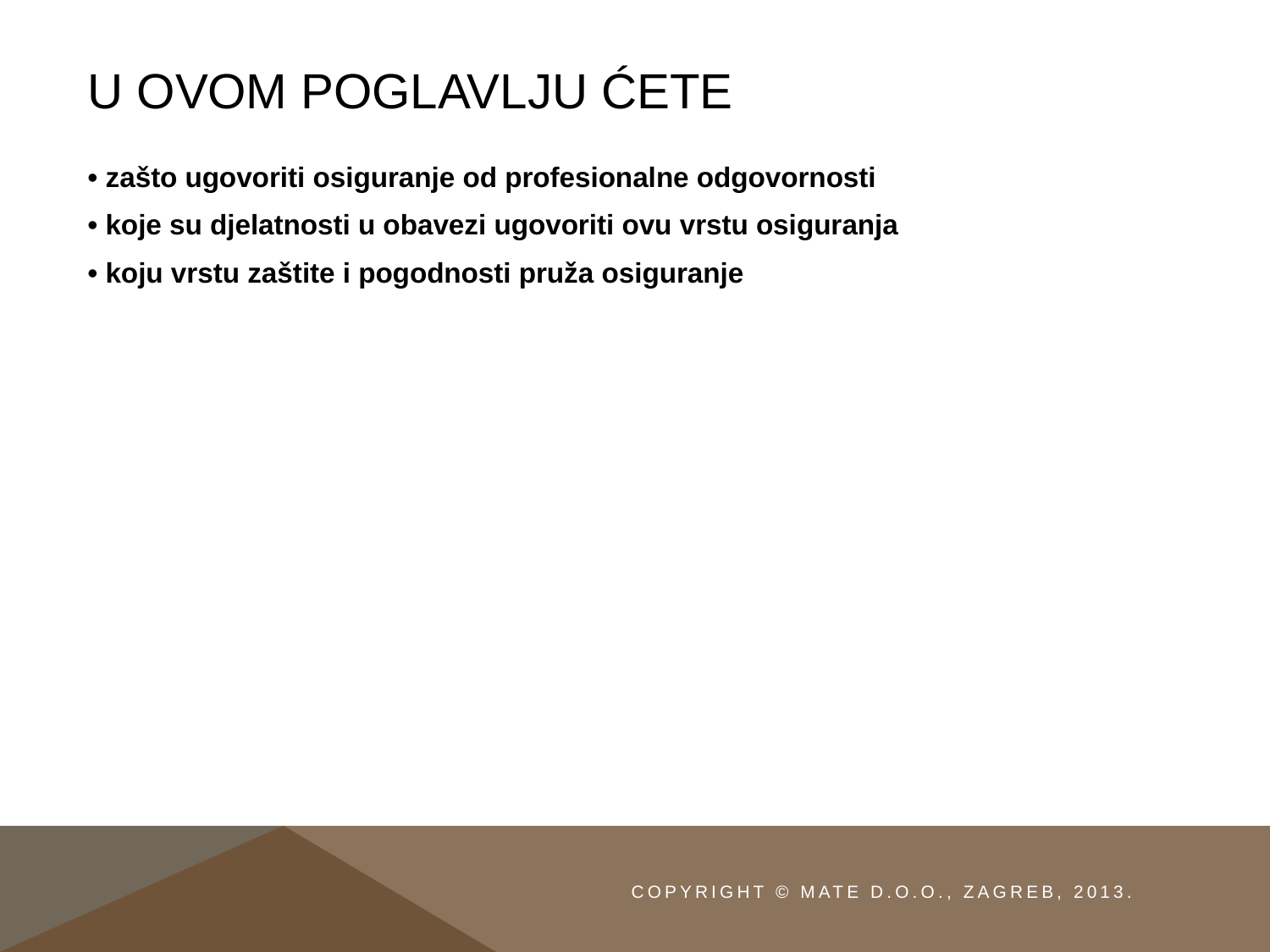

# U ovom poglavlju ćete
• zašto ugovoriti osiguranje od profesionalne odgovornosti
• koje su djelatnosti u obavezi ugovoriti ovu vrstu osiguranja
• koju vrstu zaštite i pogodnosti pruža osiguranje
Copyright © MATE d.o.o., Zagreb, 2013.